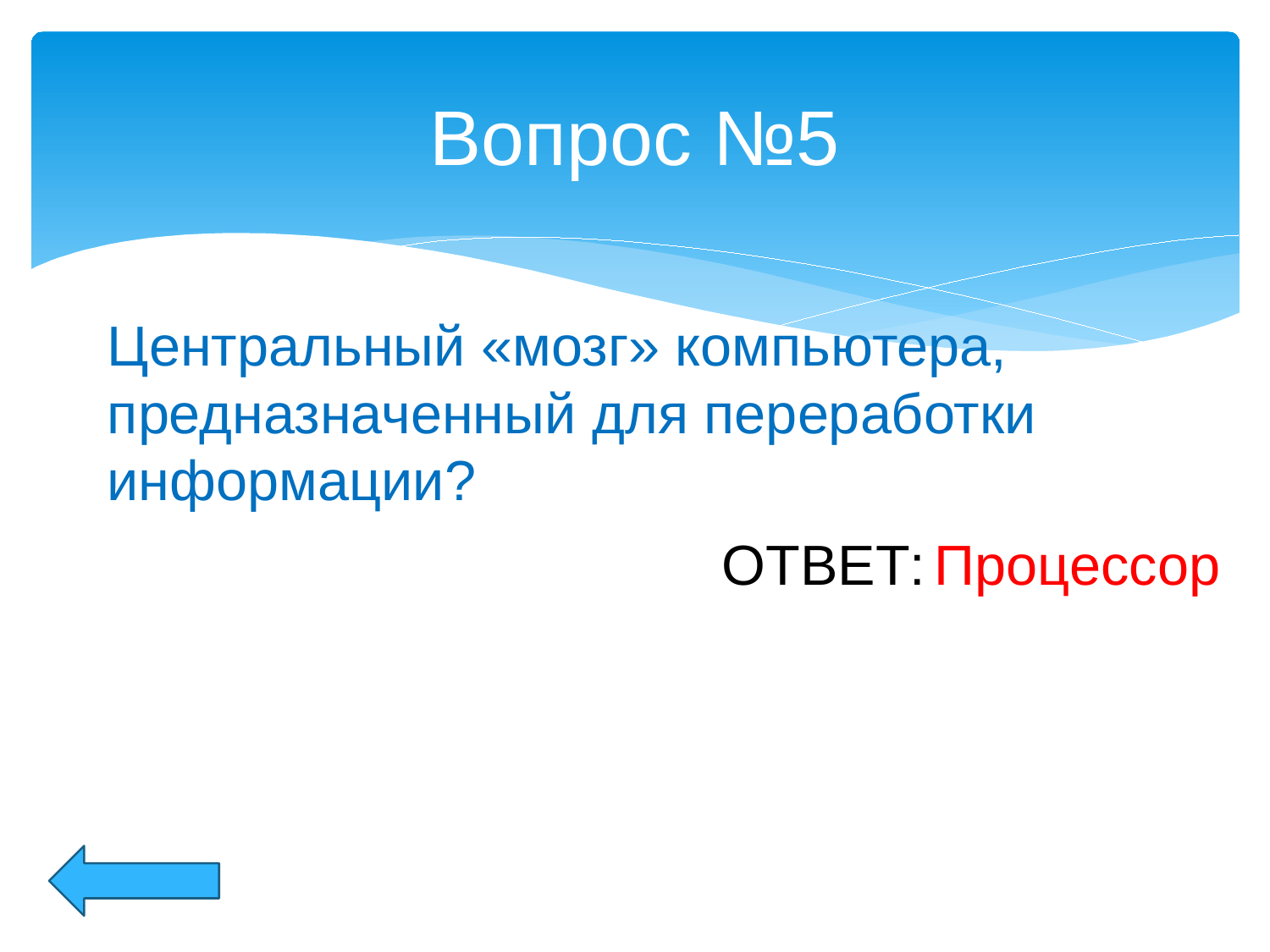

# Вопрос №5
Центральный «мозг» компьютера, предназначенный для переработки информации?
ОТВЕТ:
Процессор